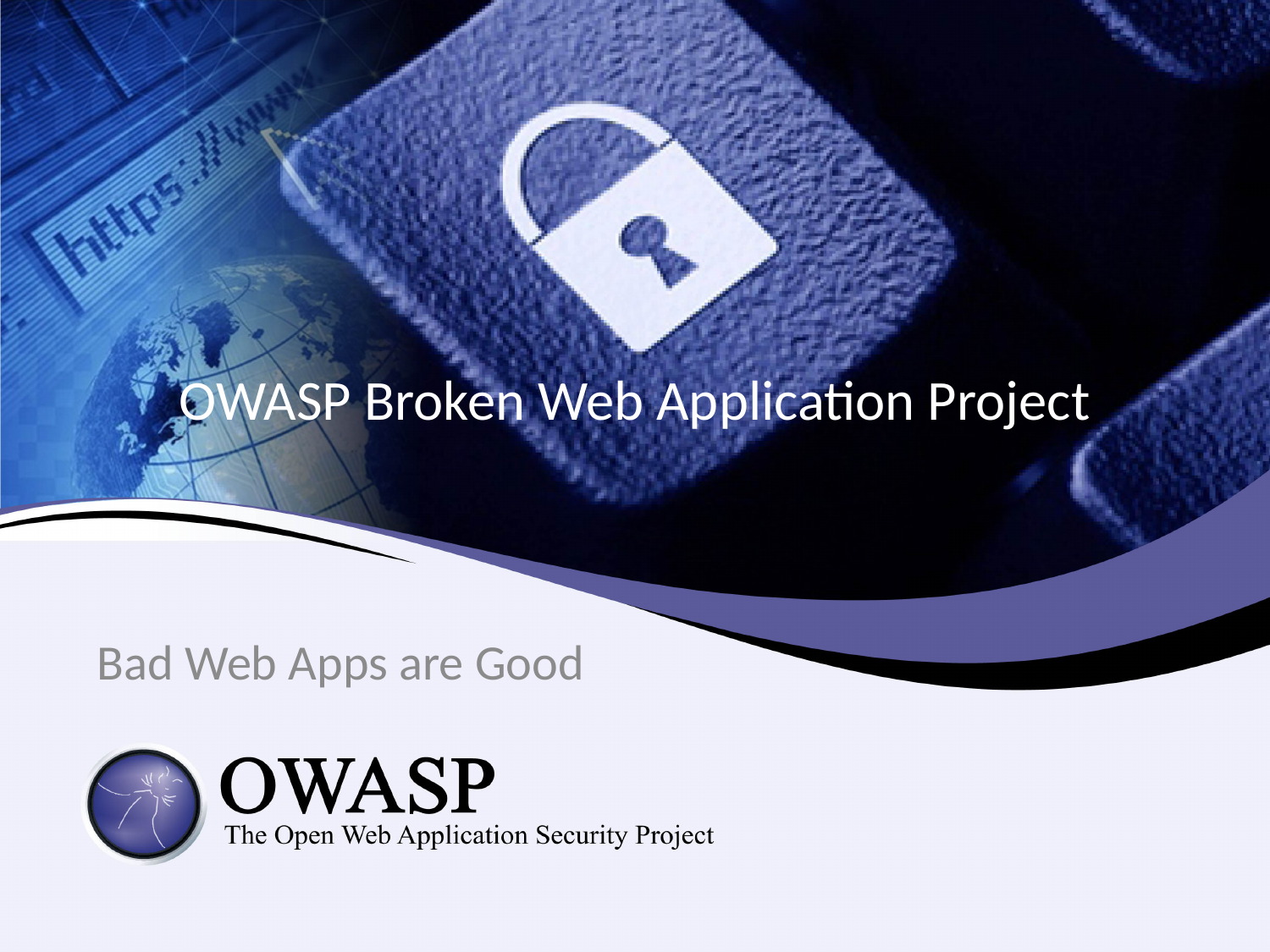

# OWASP Broken Web Application Project
Bad Web Apps are Good